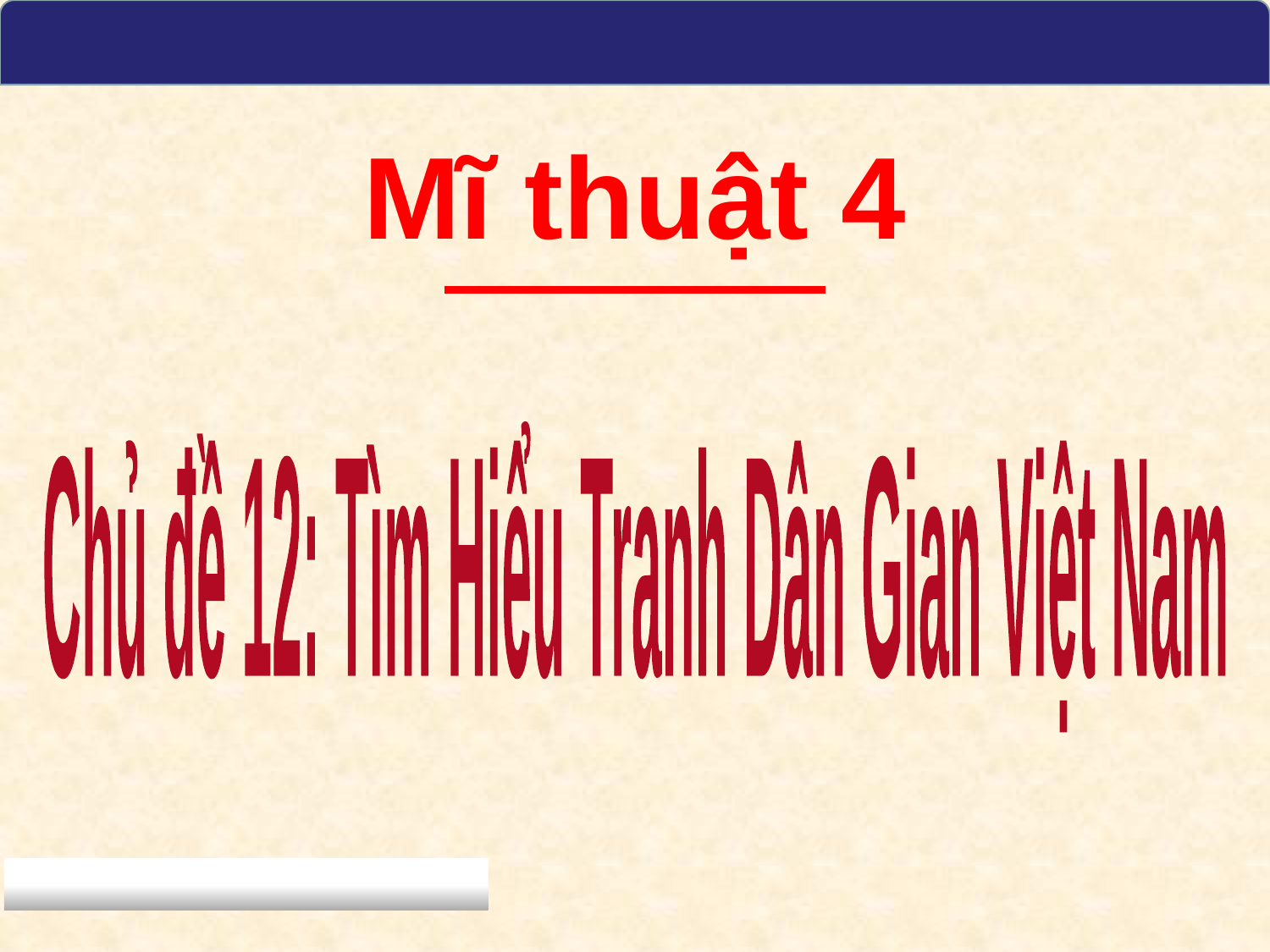

Mĩ thuật 4
Chủ đề 12: Tìm Hiểu Tranh Dân Gian Việt Nam